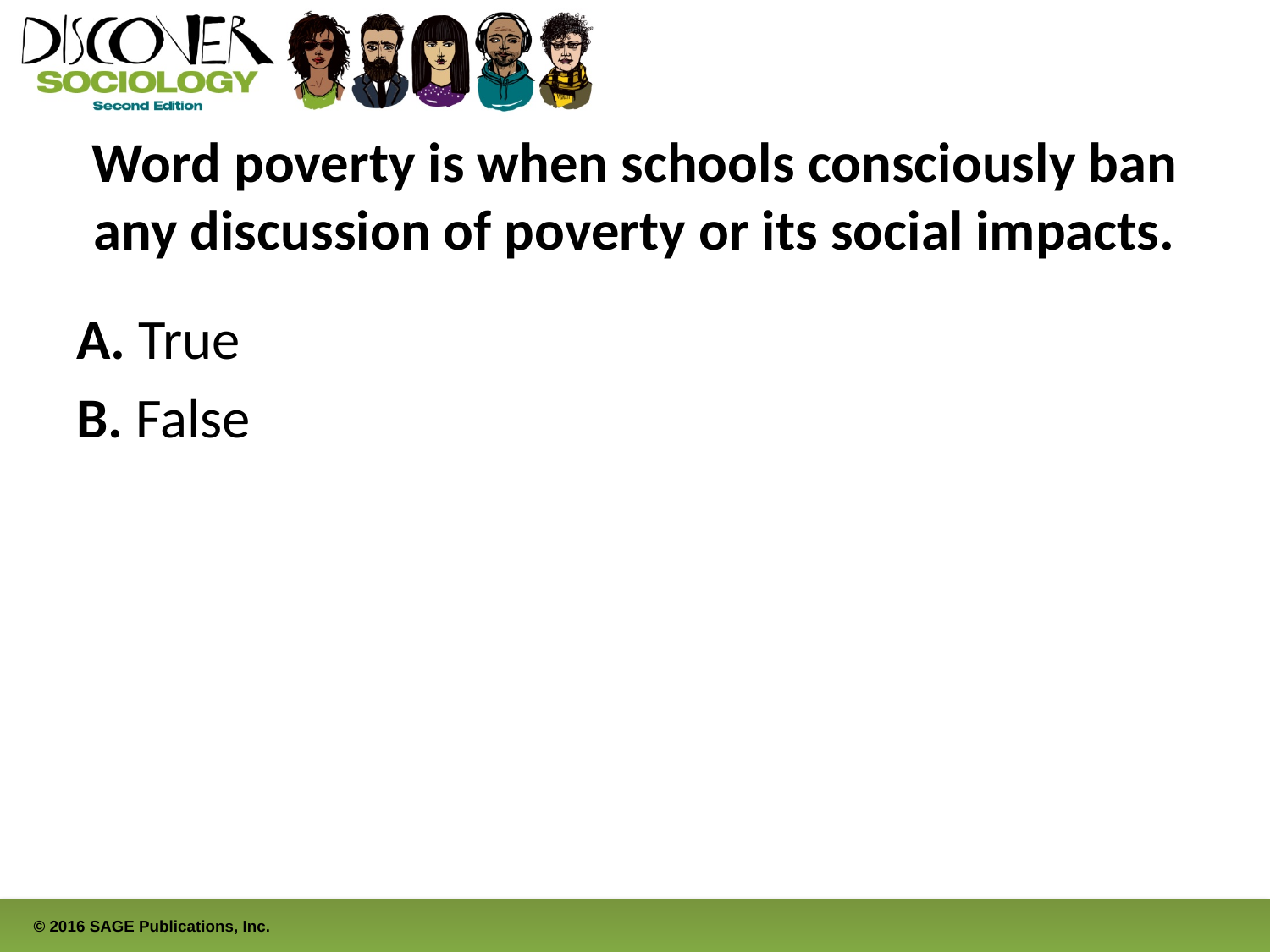

# Word poverty is when schools consciously ban any discussion of poverty or its social impacts.
A. True
B. False